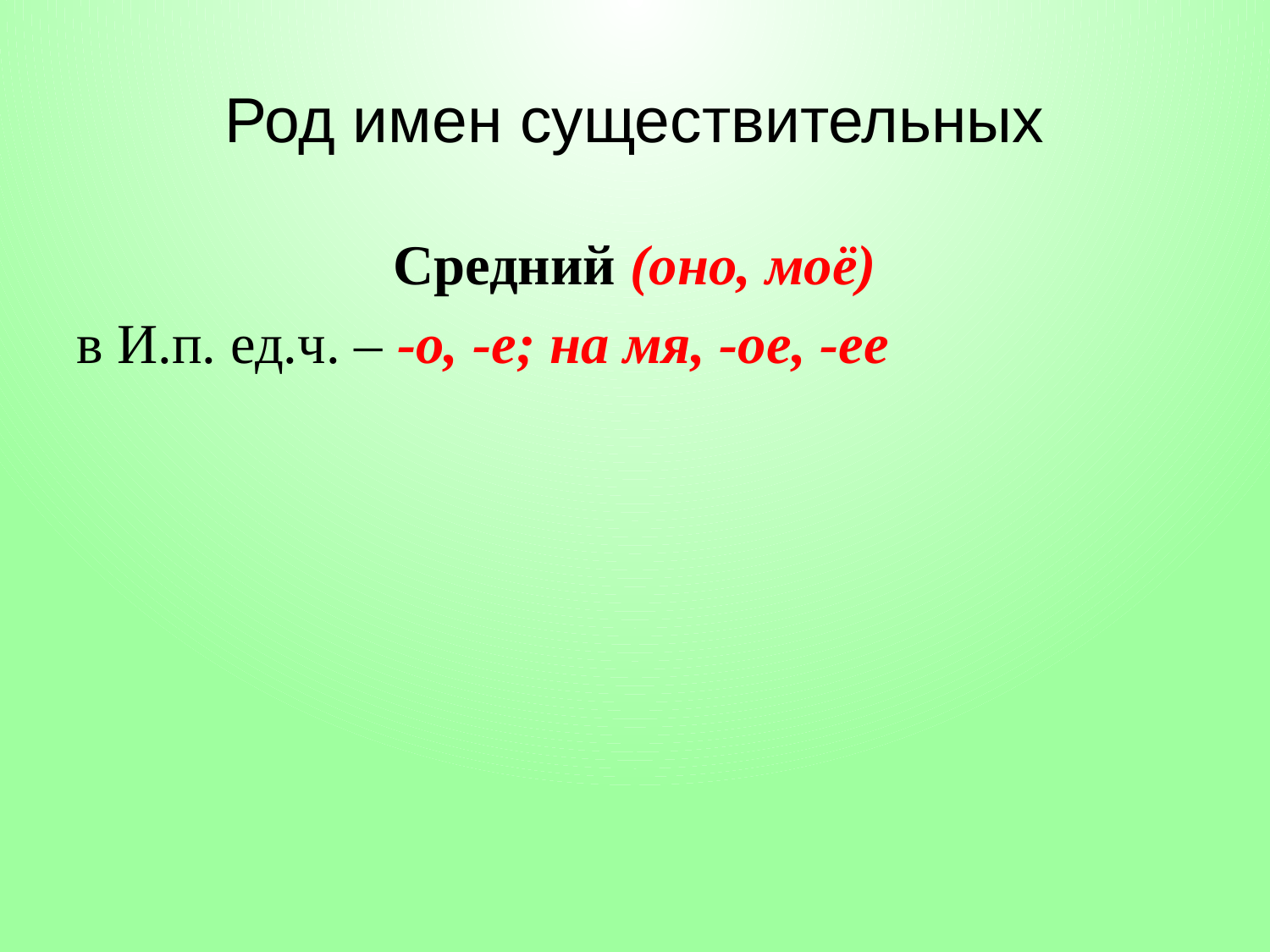

# Род имен существительных
Средний (оно, моё)
в И.п. ед.ч. – -о, -е; на мя, -ое, -ее